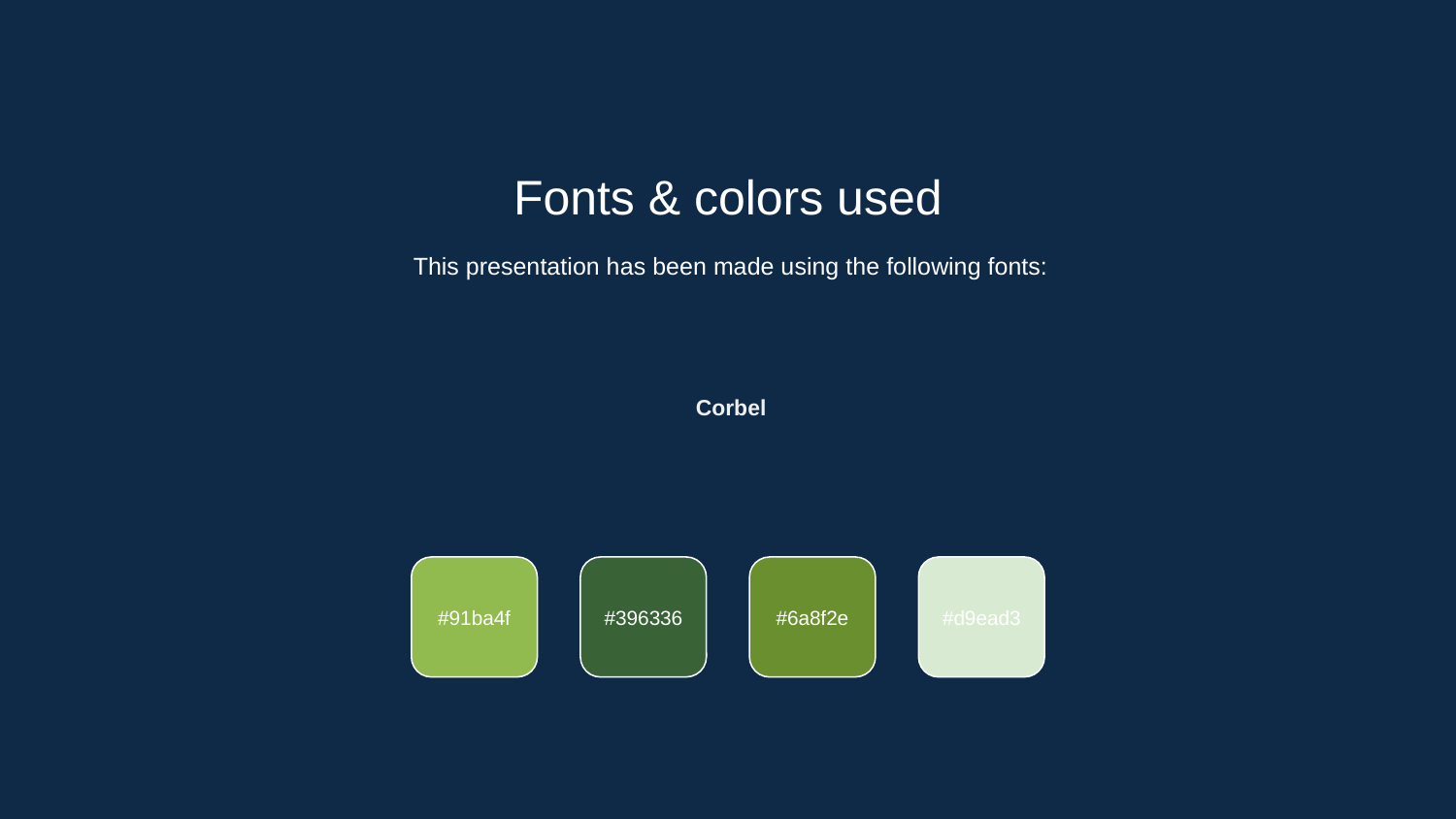

Fonts & colors used
This presentation has been made using the following fonts:

Corbel

#91ba4f
#396336
#6a8f2e
#d9ead3